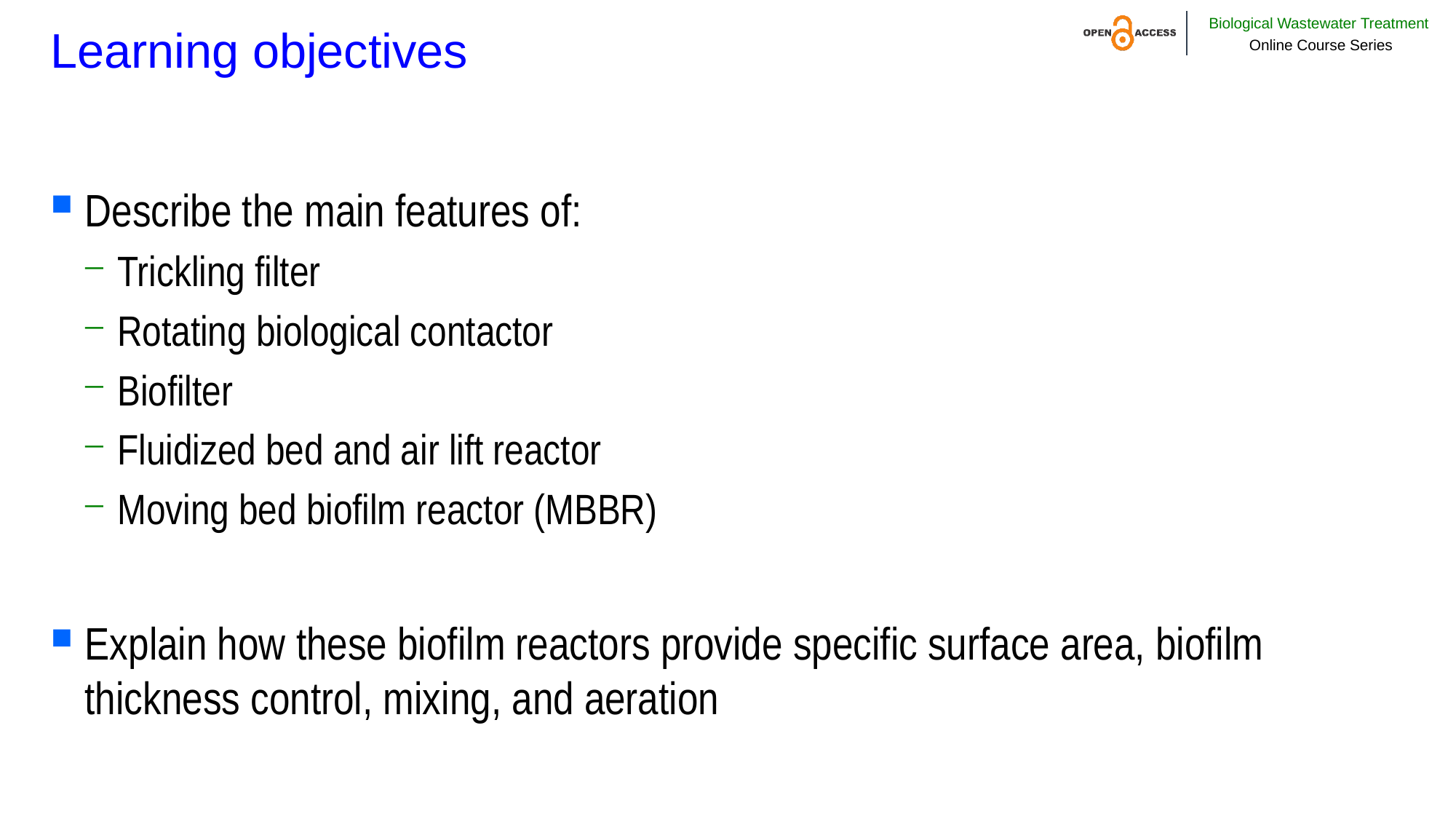

# Learning objectives

Describe the main features of:
Trickling filter
Rotating biological contactor
Biofilter
Fluidized bed and air lift reactor
Moving bed biofilm reactor (MBBR)

Explain how these biofilm reactors provide specific surface area, biofilm thickness control, mixing, and aeration